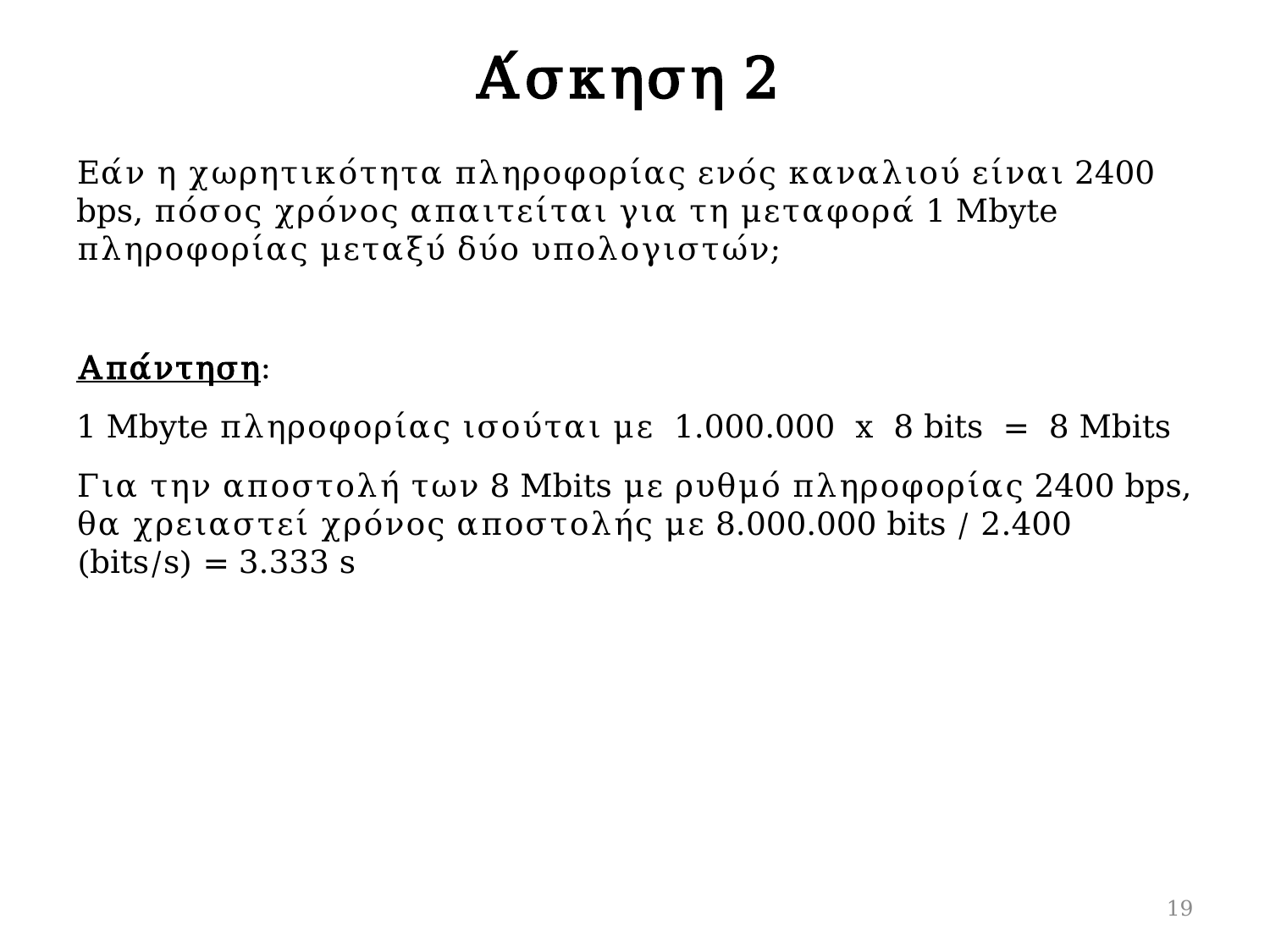

# Άσκηση 2
Εάν η χωρητικότητα πληροφορίας ενός καναλιού είναι 2400 bps, πόσος χρόνος απαιτείται για τη μεταφορά 1 Mbyte πληροφορίας μεταξύ δύο υπολογιστών;

Απάντηση:
1 Mbyte πληροφορίας ισούται με  1.000.000  x  8 bits  =  8 Mbits
Για την αποστολή των 8 Mbits με ρυθμό πληροφορίας 2400 bps, θα χρειαστεί χρόνος αποστολής με 8.000.000 bits / 2.400 (bits/s) = 3.333 s
19